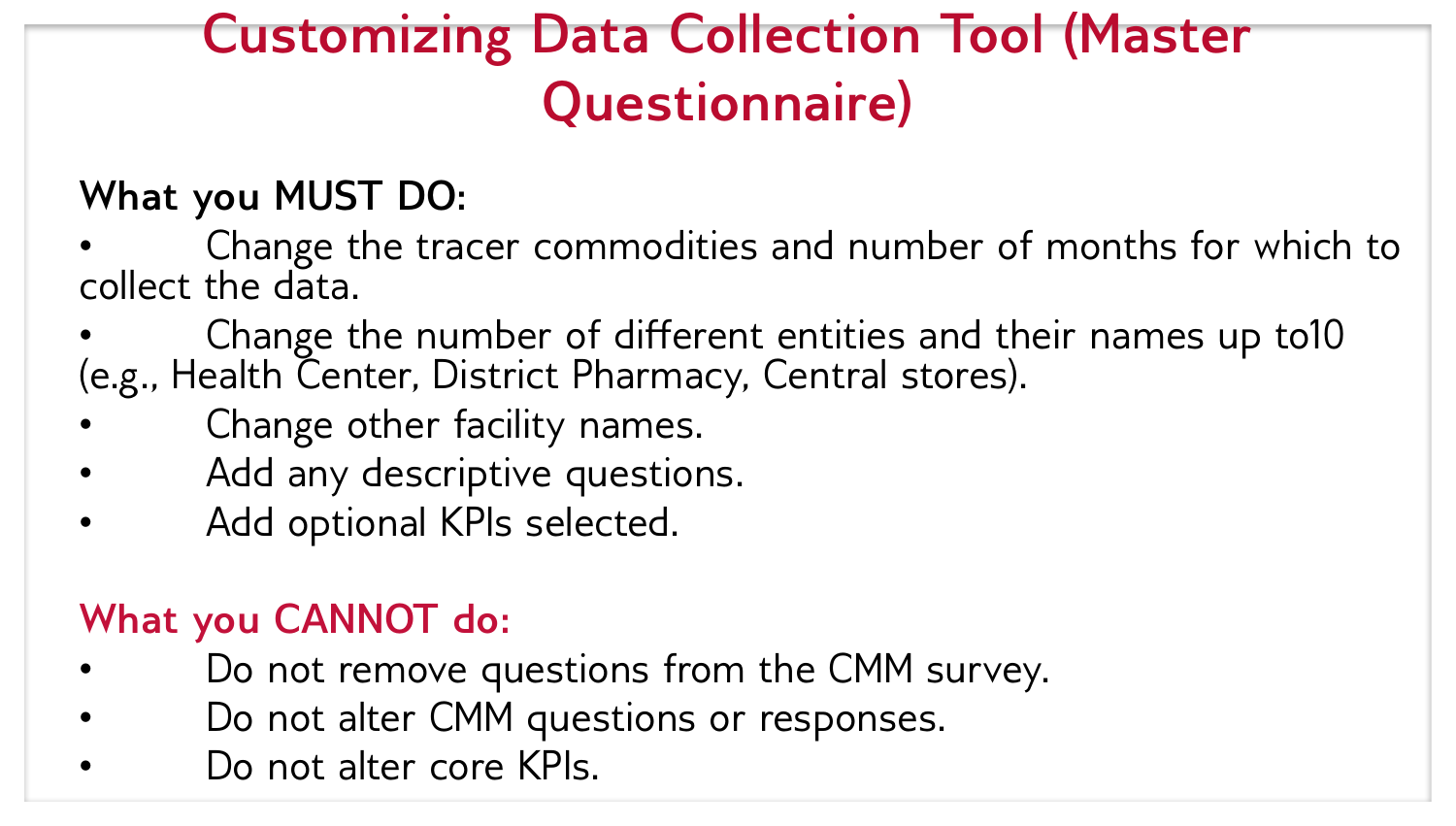

# Customizing Data Collection Tool (Master Questionnaire)

What you MUST DO:
•	Change the tracer commodities and number of months for which to collect the data.
•	Change the number of different entities and their names up to10 (e.g., Health Center, District Pharmacy, Central stores).
•	Change other facility names.
•	Add any descriptive questions.
•	Add optional KPIs selected.

What you CANNOT do:
•	Do not remove questions from the CMM survey.
•	Do not alter CMM questions or responses.
•	Do not alter core KPIs.